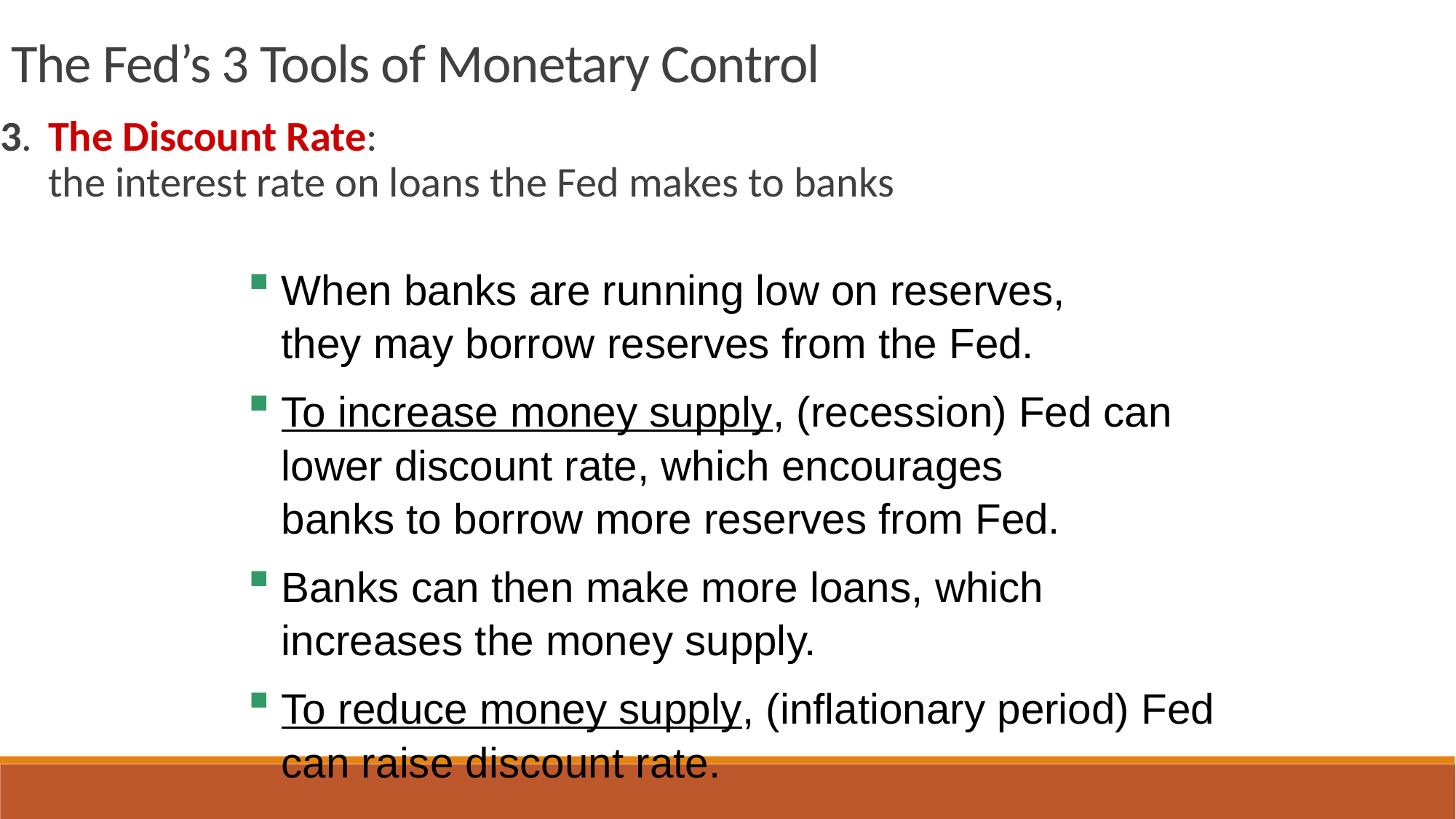

The Fed’s 3 Tools of Monetary Control
0
3.	The Discount Rate:
the interest rate on loans the Fed makes to banks
When banks are running low on reserves,
they may borrow reserves from the Fed.
To increase money supply, (recession) Fed can lower discount rate, which encourages
banks to borrow more reserves from Fed.
Banks can then make more loans, which increases the money supply.
To reduce money supply, (inflationary period) Fed can raise discount rate.